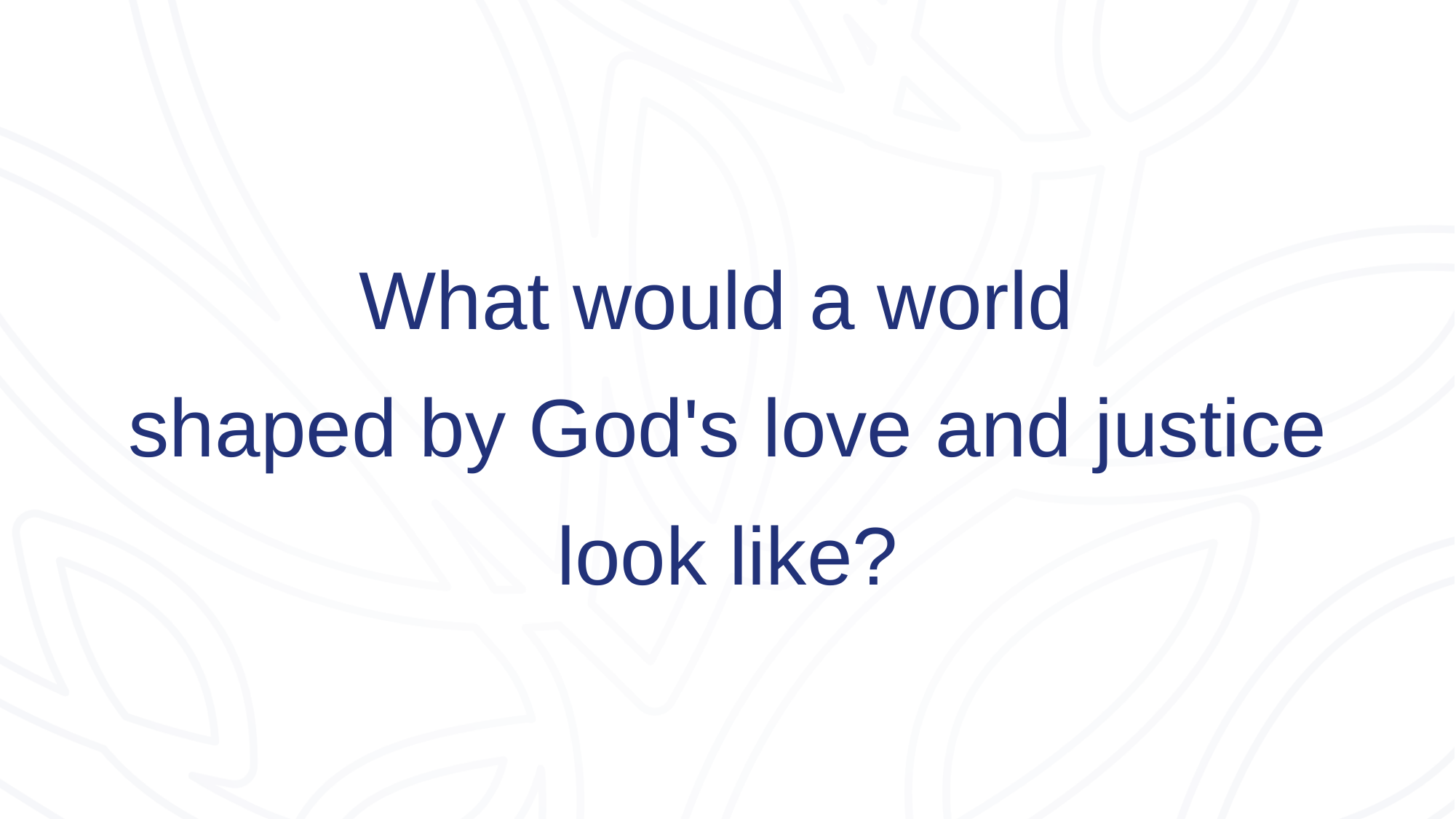

# What would a world shaped by God's love and justice look like?